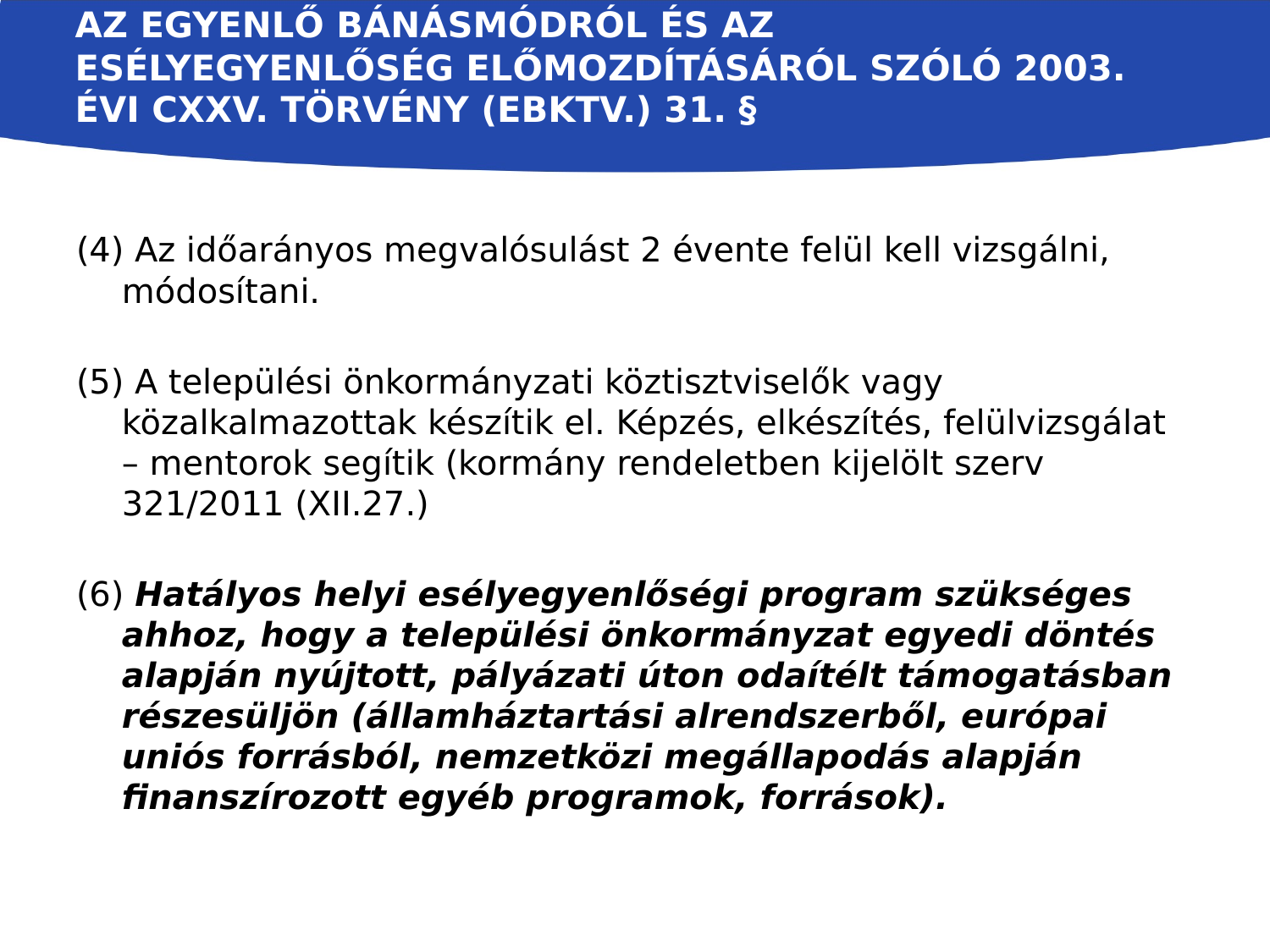

# Az egyenlő bánásmódról és az esélyegyenlőség előmozdításáról szóló 2003. évi CXXV. törvény (Ebktv.) 31. §
(4) Az időarányos megvalósulást 2 évente felül kell vizsgálni, módosítani.

(5) A települési önkormányzati köztisztviselők vagy közalkalmazottak készítik el. Képzés, elkészítés, felülvizsgálat – mentorok segítik (kormány rendeletben kijelölt szerv 321/2011 (XII.27.)

(6) Hatályos helyi esélyegyenlőségi program szükséges ahhoz, hogy a települési önkormányzat egyedi döntés alapján nyújtott, pályázati úton odaítélt támogatásban részesüljön (államháztartási alrendszerből, európai uniós forrásból, nemzetközi megállapodás alapján finanszírozott egyéb programok, források).